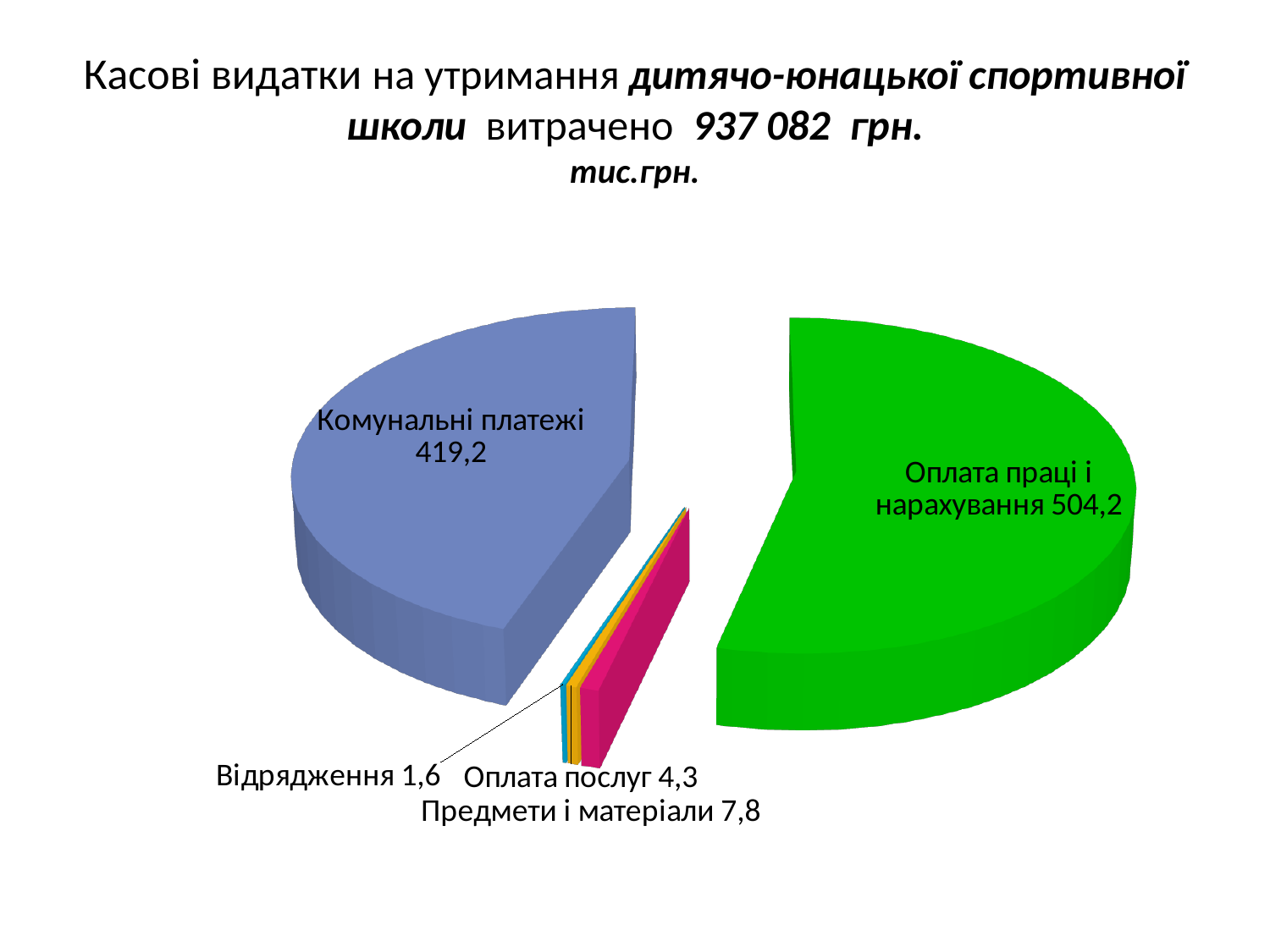

# Касові видатки на утримання дитячо-юнацької спортивної школи  витрачено  937 082  грн. тис.грн.

[unsupported chart]